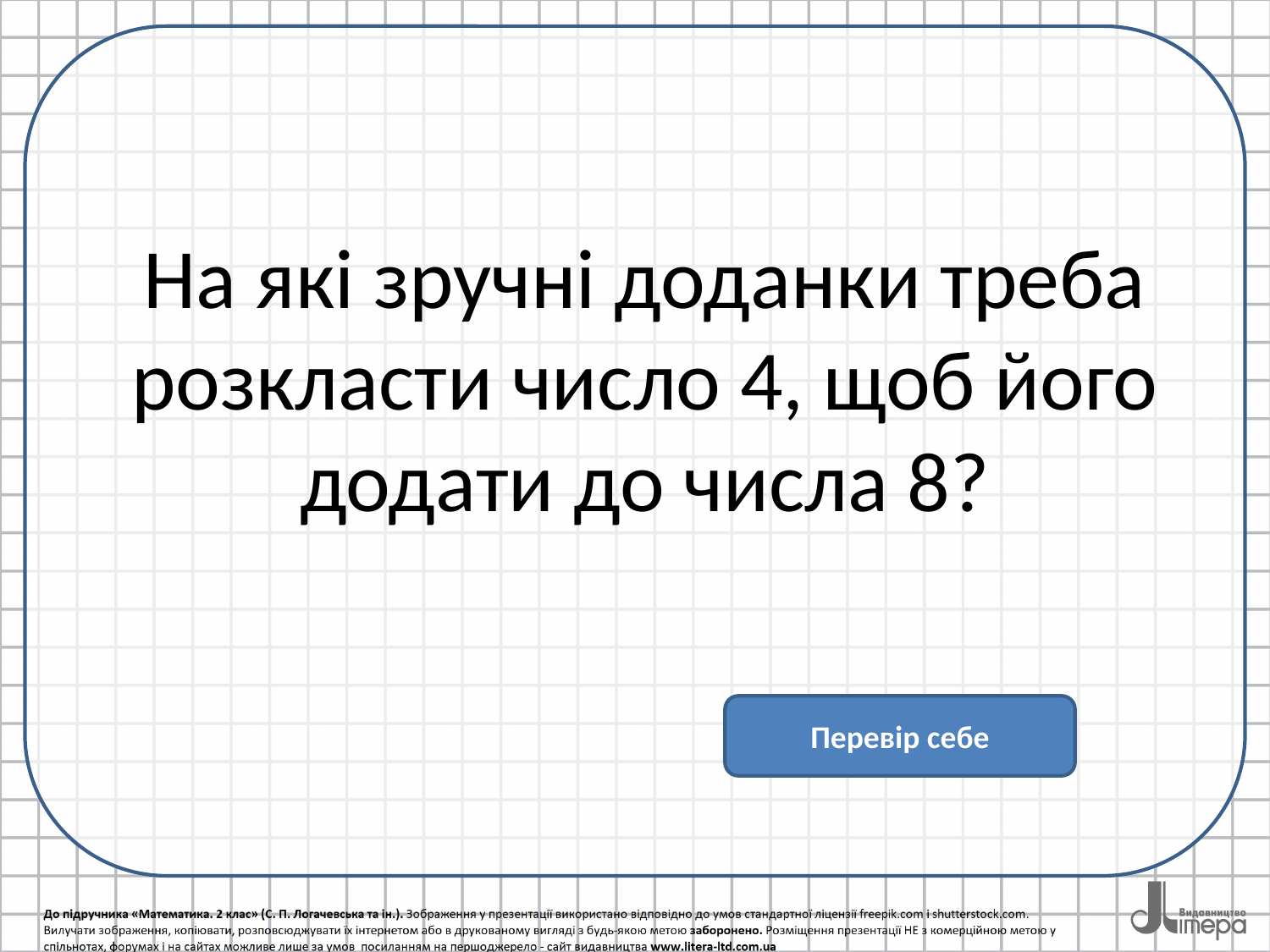

# На які зручні доданки треба розкласти число 4, щоб його додати до числа 8?
Перевір себе